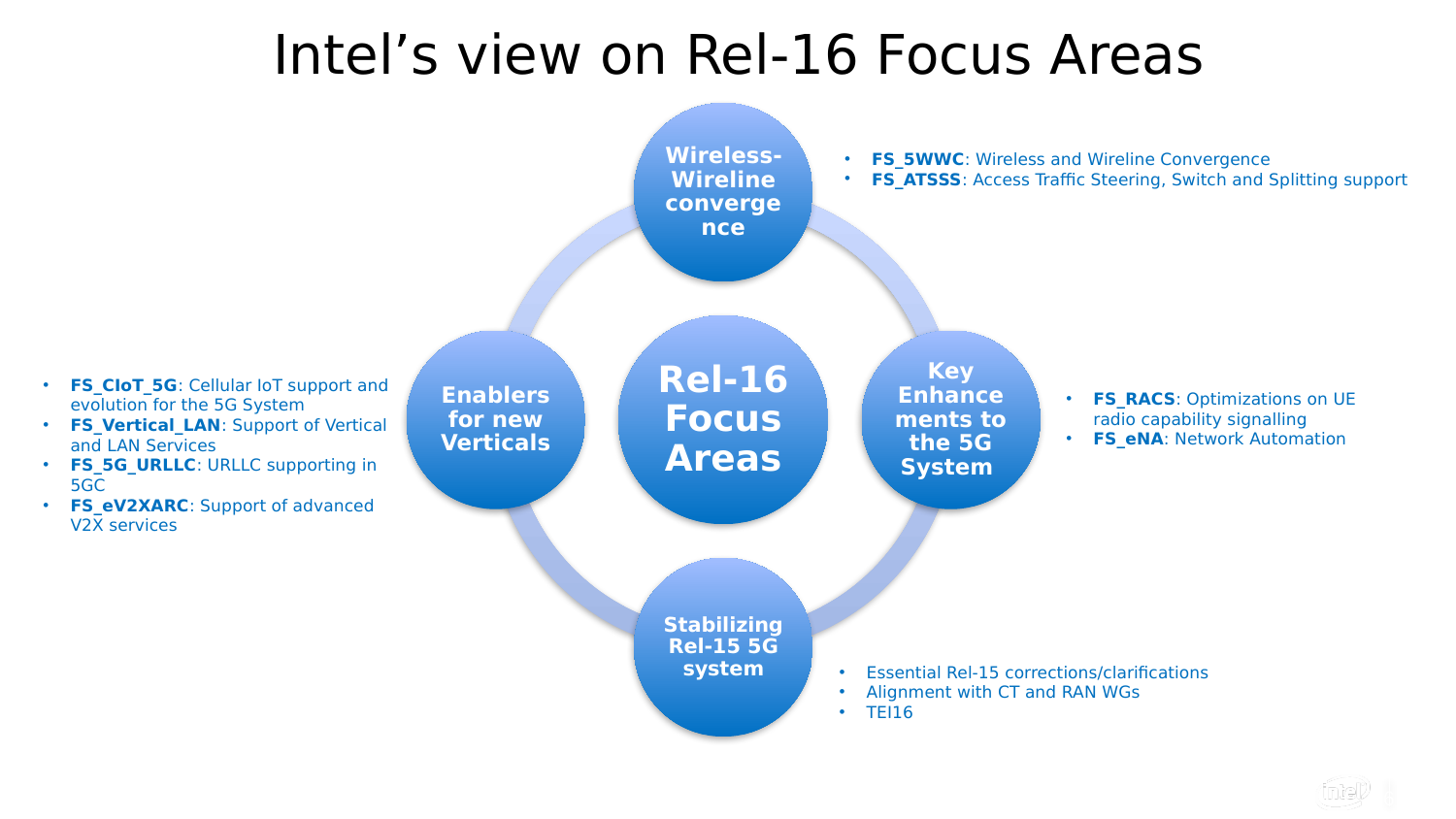

Intel’s view on Rel-16 Focus Areas
Rel-16 Focus Areas
Wireless-Wireline convergence
Key Enhancements to the 5G System
Stabilizing Rel-15 5G system
Enablers for new Verticals
FS_5WWC: Wireless and Wireline Convergence
FS_ATSSS: Access Traffic Steering, Switch and Splitting support
FS_CIoT_5G: Cellular IoT support and evolution for the 5G System
FS_Vertical_LAN: Support of Vertical and LAN Services
FS_5G_URLLC: URLLC supporting in 5GC
FS_eV2XARC: Support of advanced V2X services
FS_RACS: Optimizations on UE radio capability signalling
FS_eNA: Network Automation

Essential Rel-15 corrections/clarifications
Alignment with CT and RAN WGs
TEI16